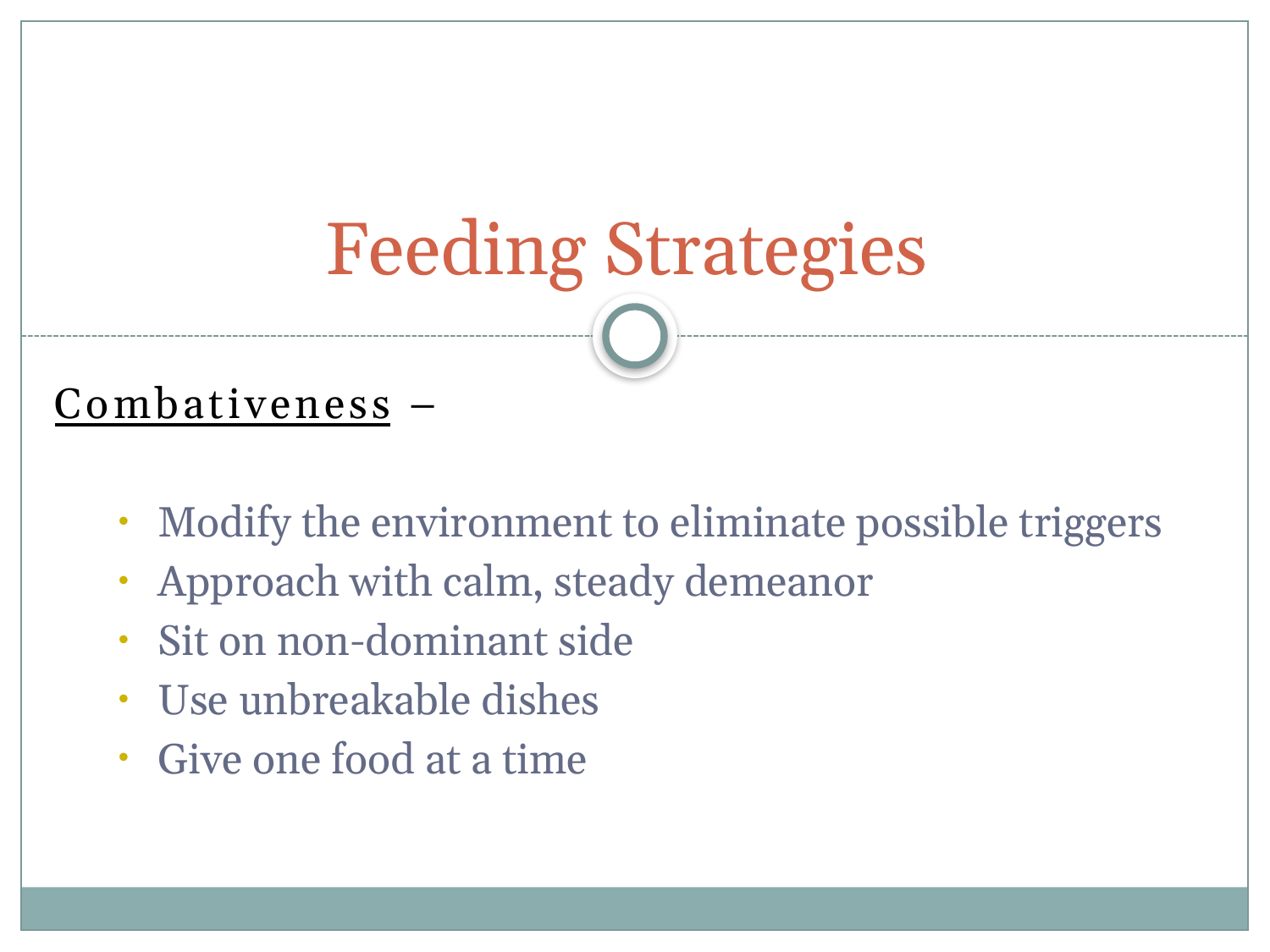

# Feeding Strategies
Combativeness –

Modify the environment to eliminate possible triggers
Approach with calm, steady demeanor
Sit on non-dominant side
Use unbreakable dishes
Give one food at a time